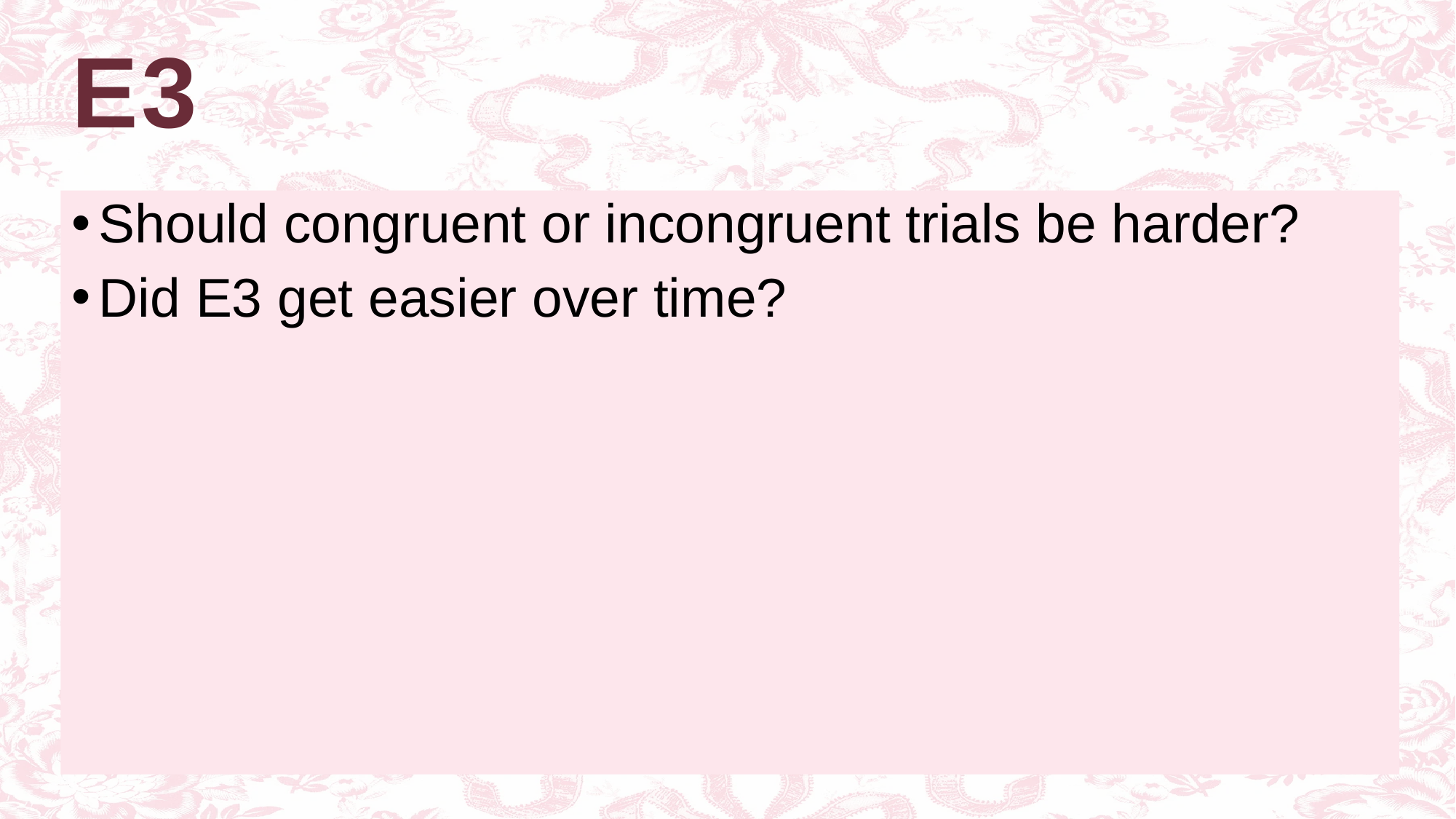

# E3
Should congruent or incongruent trials be harder?
Did E3 get easier over time?